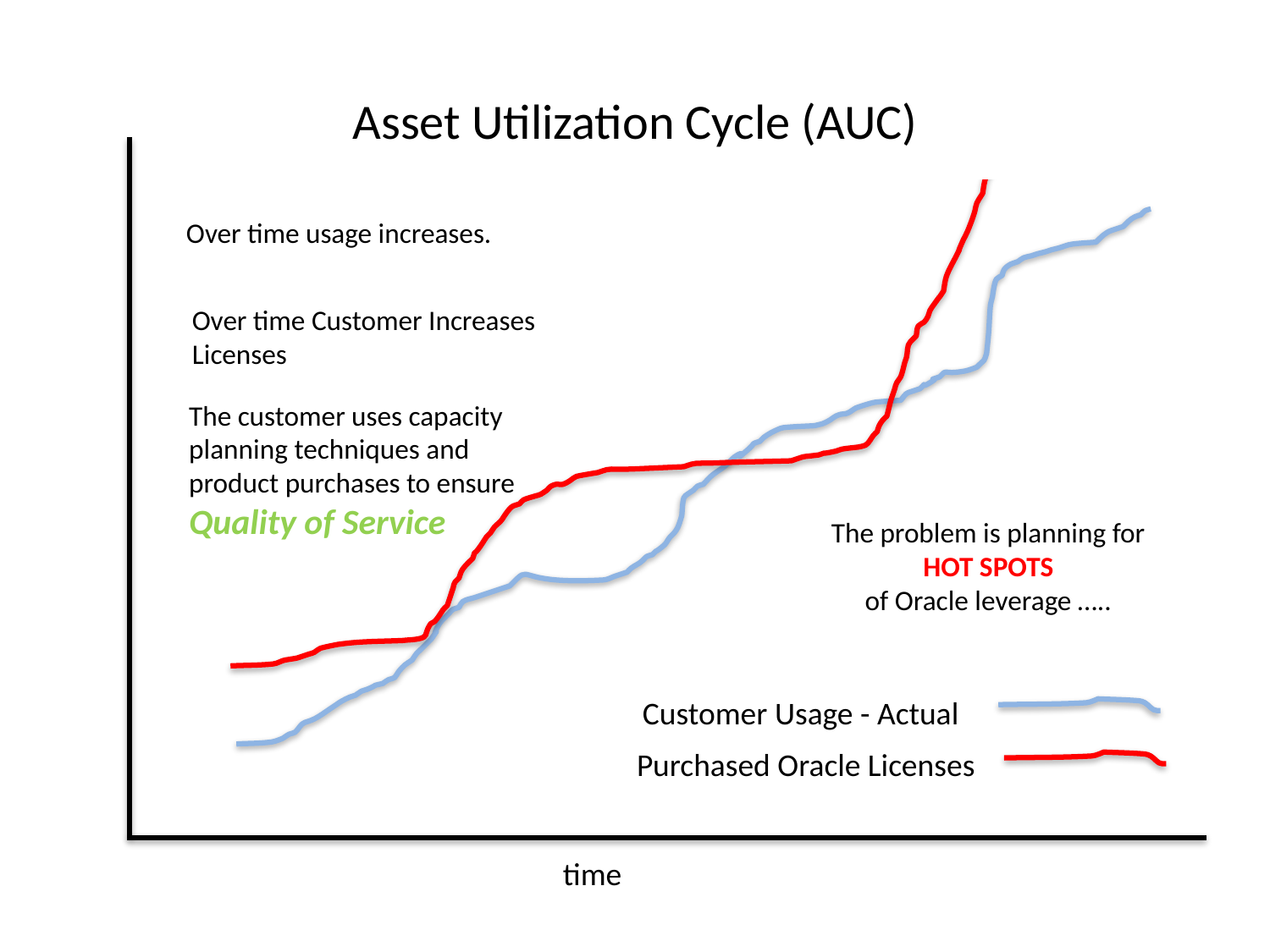

# Asset Utilization Cycle (AUC)

Over time usage increases.

Over time Customer Increases Licenses
The customer uses capacity planning techniques and product purchases to ensure Quality of Service
The problem is planning for
HOT SPOTS
of Oracle leverage …..
Customer Usage - Actual

Purchased Oracle Licenses

time